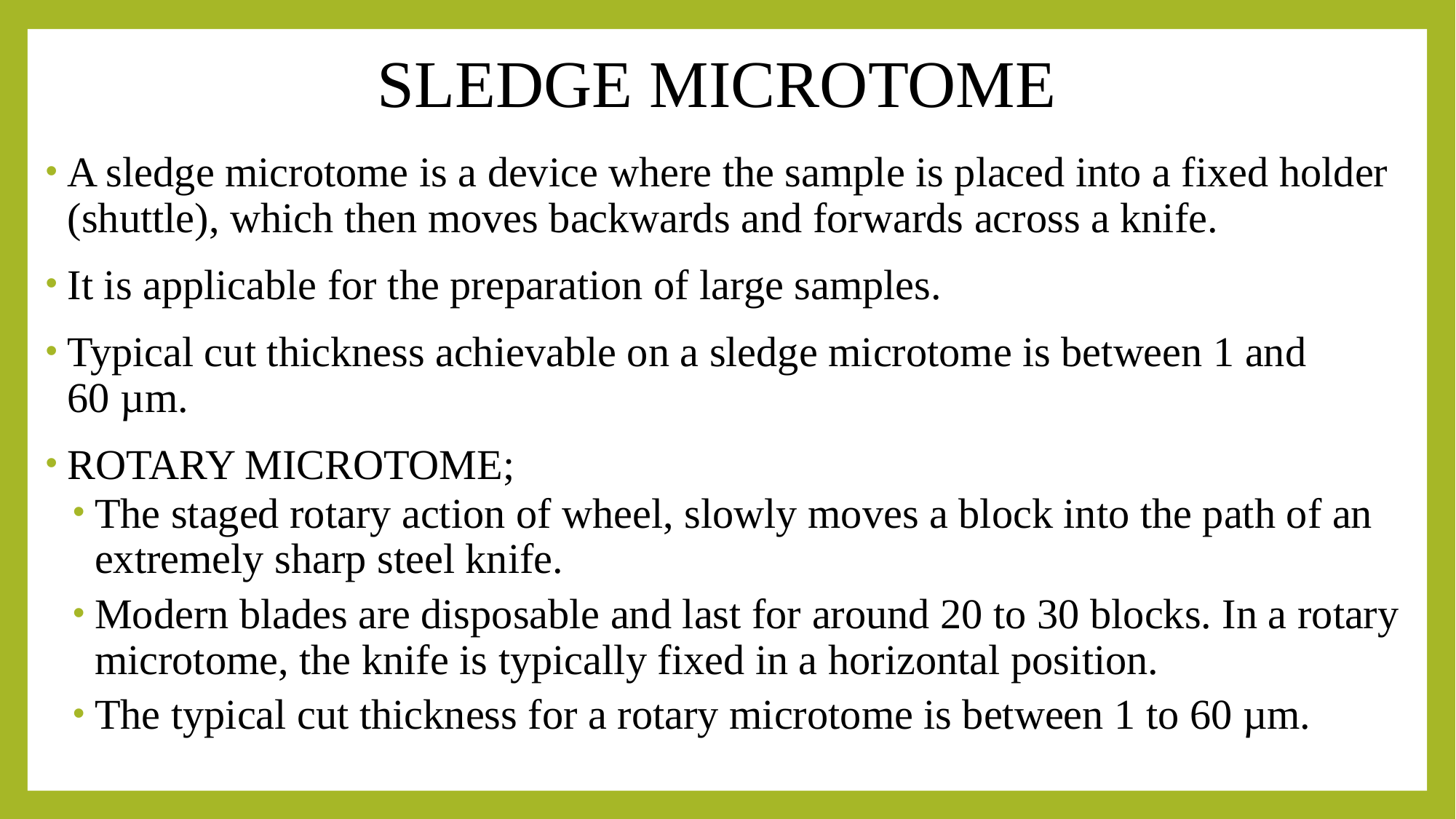

# SLEDGE MICROTOME
A sledge microtome is a device where the sample is placed into a fixed holder (shuttle), which then moves backwards and forwards across a knife.
It is applicable for the preparation of large samples.
Typical cut thickness achievable on a sledge microtome is between 1 and 60 µm.
ROTARY MICROTOME;
The staged rotary action of wheel, slowly moves a block into the path of an extremely sharp steel knife.
Modern blades are disposable and last for around 20 to 30 blocks. In a rotary microtome, the knife is typically fixed in a horizontal position.
The typical cut thickness for a rotary microtome is between 1 to 60 µm.